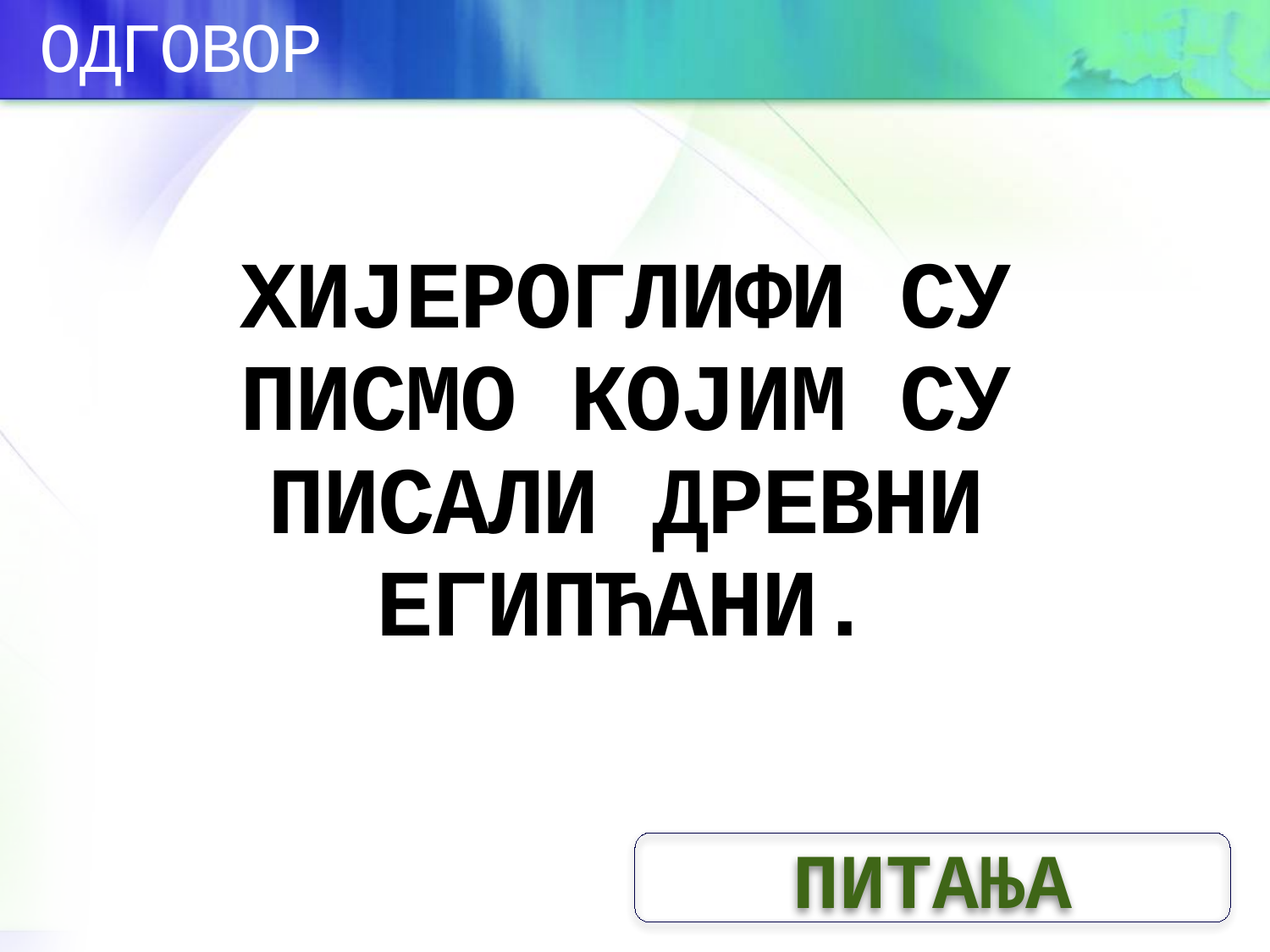

ОДГОВОР
# ХИЈЕРОГЛИФИ СУ ПИСМО КОЈИМ СУ ПИСАЛИ ДРЕВНИ ЕГИПЋАНИ.
ПИТАЊА